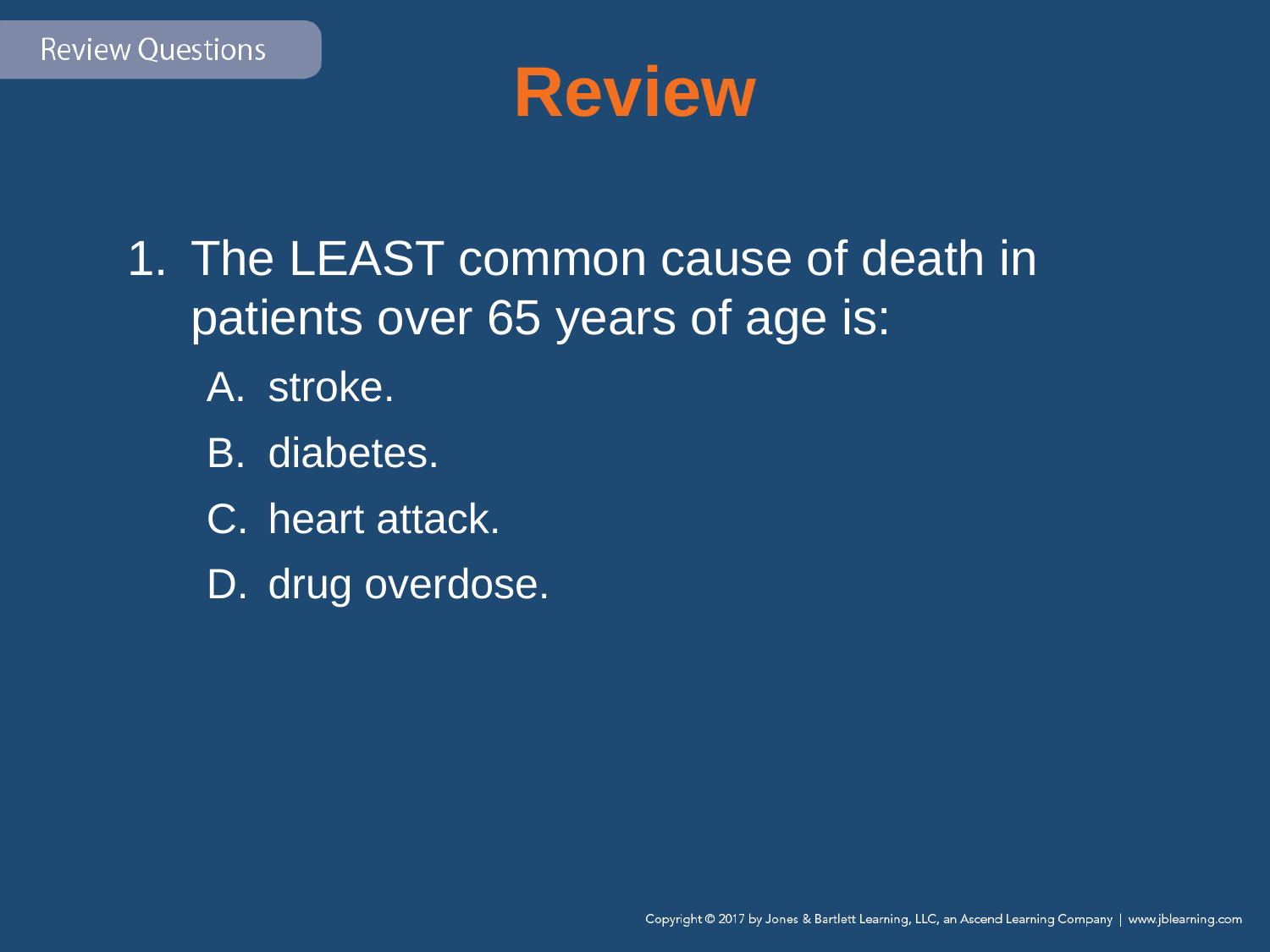

# Review
The LEAST common cause of death in patients over 65 years of age is:
stroke.
diabetes.
heart attack.
drug overdose.